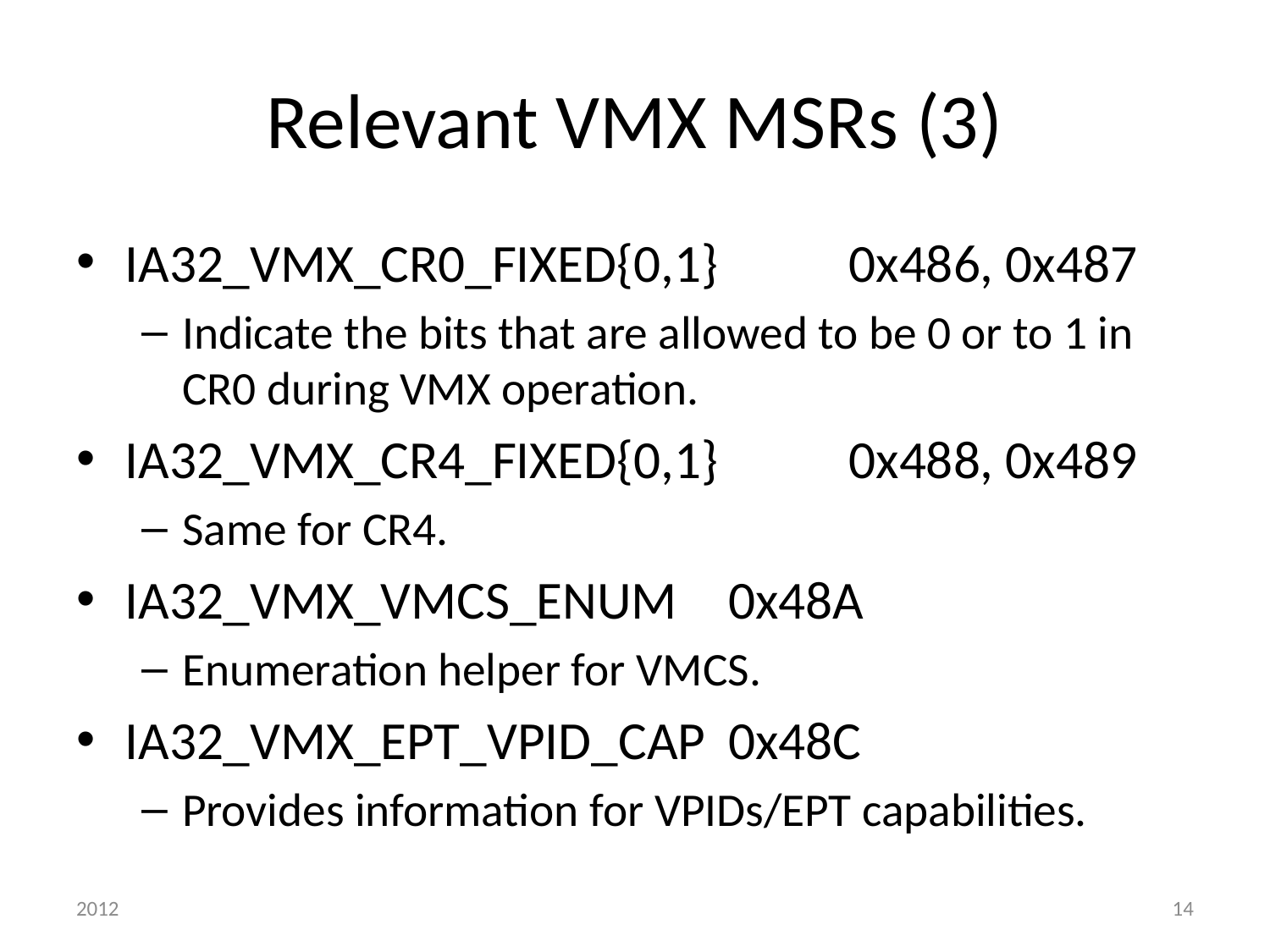

# Relevant VMX MSRs (3)
IA32_VMX_CR0_FIXED{0,1}  			0x486, 0x487
Indicate the bits that are allowed to be 0 or to 1 in CR0 during VMX operation.
IA32_VMX_CR4_FIXED{0,1} 			0x488, 0x489
Same for CR4.
IA32_VMX_VMCS_ENUM 						0x48A
Enumeration helper for VMCS.
IA32_VMX_EPT_VPID_CAP 						0x48C
Provides information for VPIDs/EPT capabilities.

2012

14